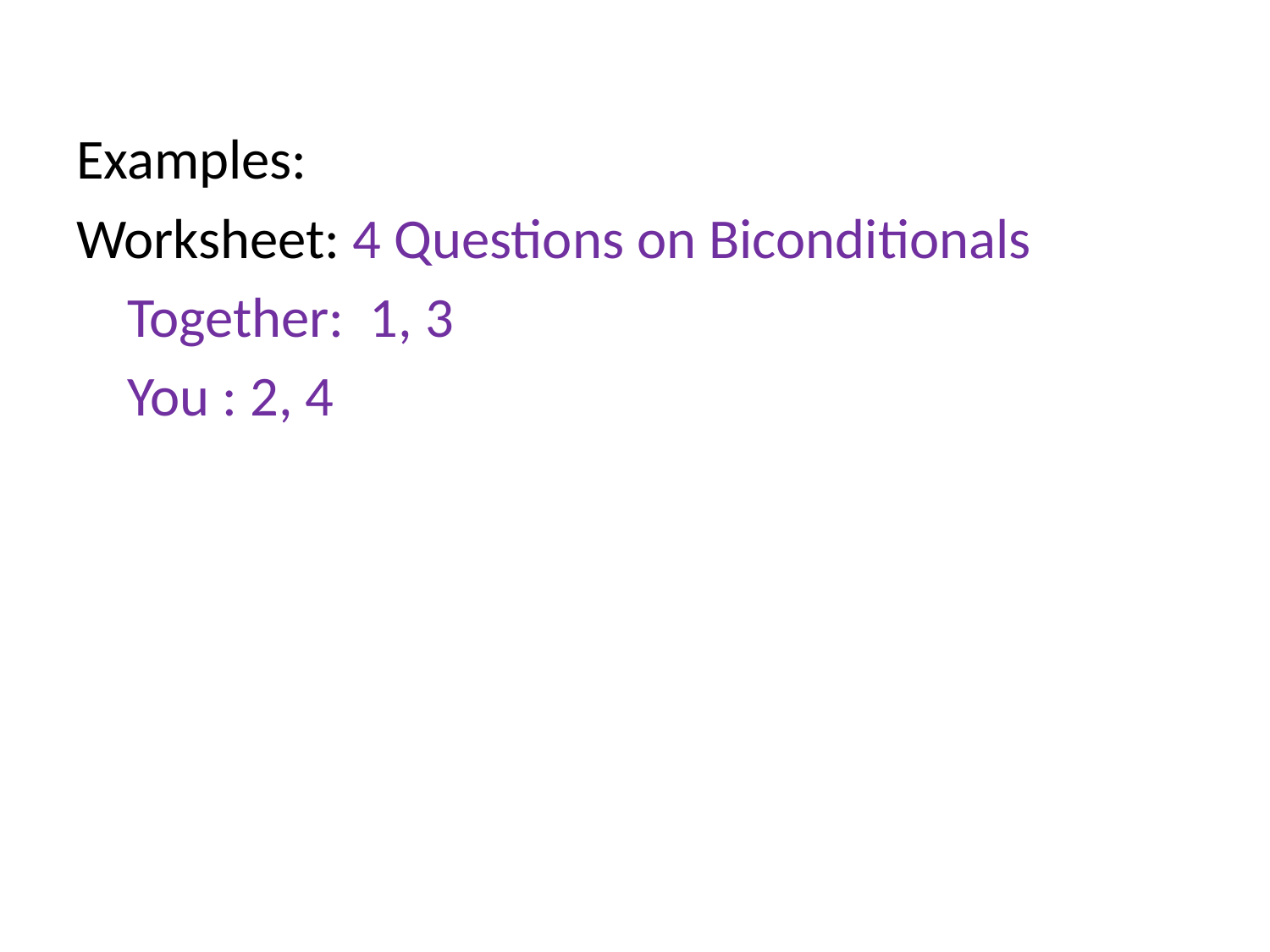

#
Examples:
Worksheet: 4 Questions on Biconditionals
    Together:  1, 3
    You : 2, 4